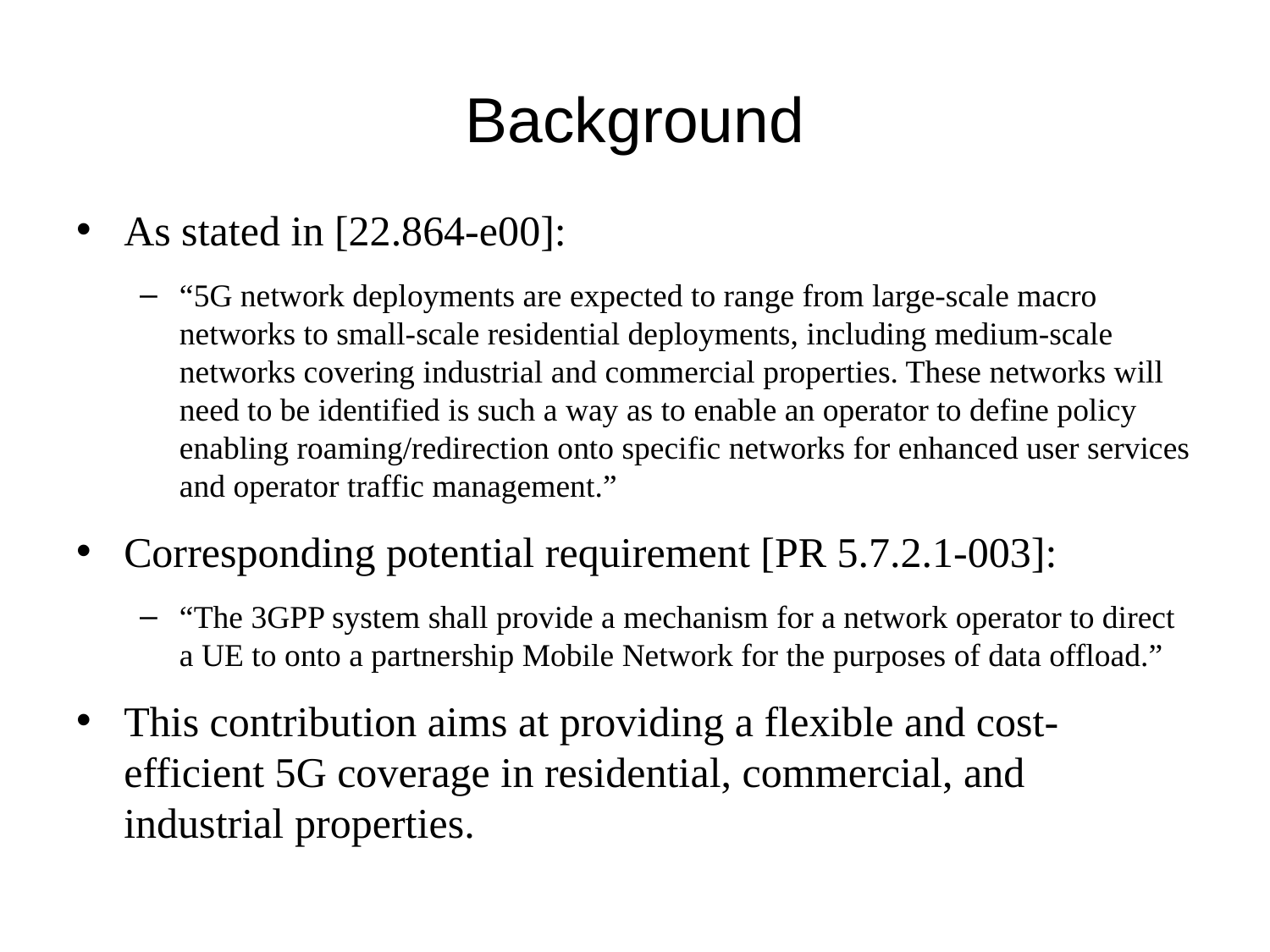

# Background
As stated in [22.864-e00]:
“5G network deployments are expected to range from large-scale macro networks to small-scale residential deployments, including medium-scale networks covering industrial and commercial properties. These networks will need to be identified is such a way as to enable an operator to define policy enabling roaming/redirection onto specific networks for enhanced user services and operator traffic management.”
Corresponding potential requirement [PR 5.7.2.1-003]:
“The 3GPP system shall provide a mechanism for a network operator to direct a UE to onto a partnership Mobile Network for the purposes of data offload.”
This contribution aims at providing a flexible and cost-efficient 5G coverage in residential, commercial, and industrial properties.